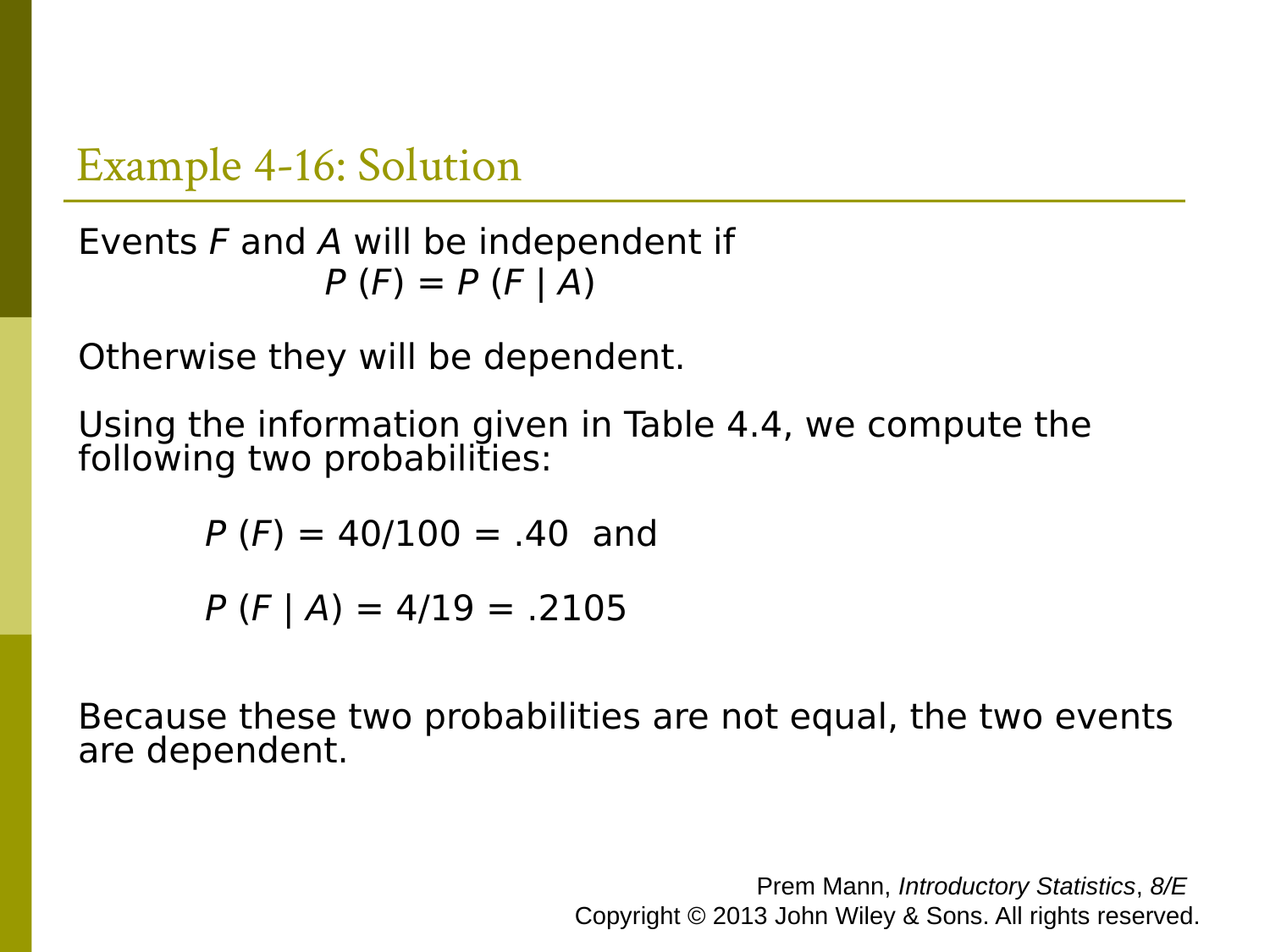

# Example 4-16: Solution
Events F and A will be independent if
                      P (F) = P (F | A)
Otherwise they will be dependent.
Using the information given in Table 4.4, we compute the following two probabilities:
	P (F) = 40/100 = .40  and
	P (F | A) = 4/19 = .2105
Because these two probabilities are not equal, the two events are dependent.
                          Prem Mann, Introductory Statistics, 8/E Copyright © 2013 John Wiley & Sons. All rights reserved.